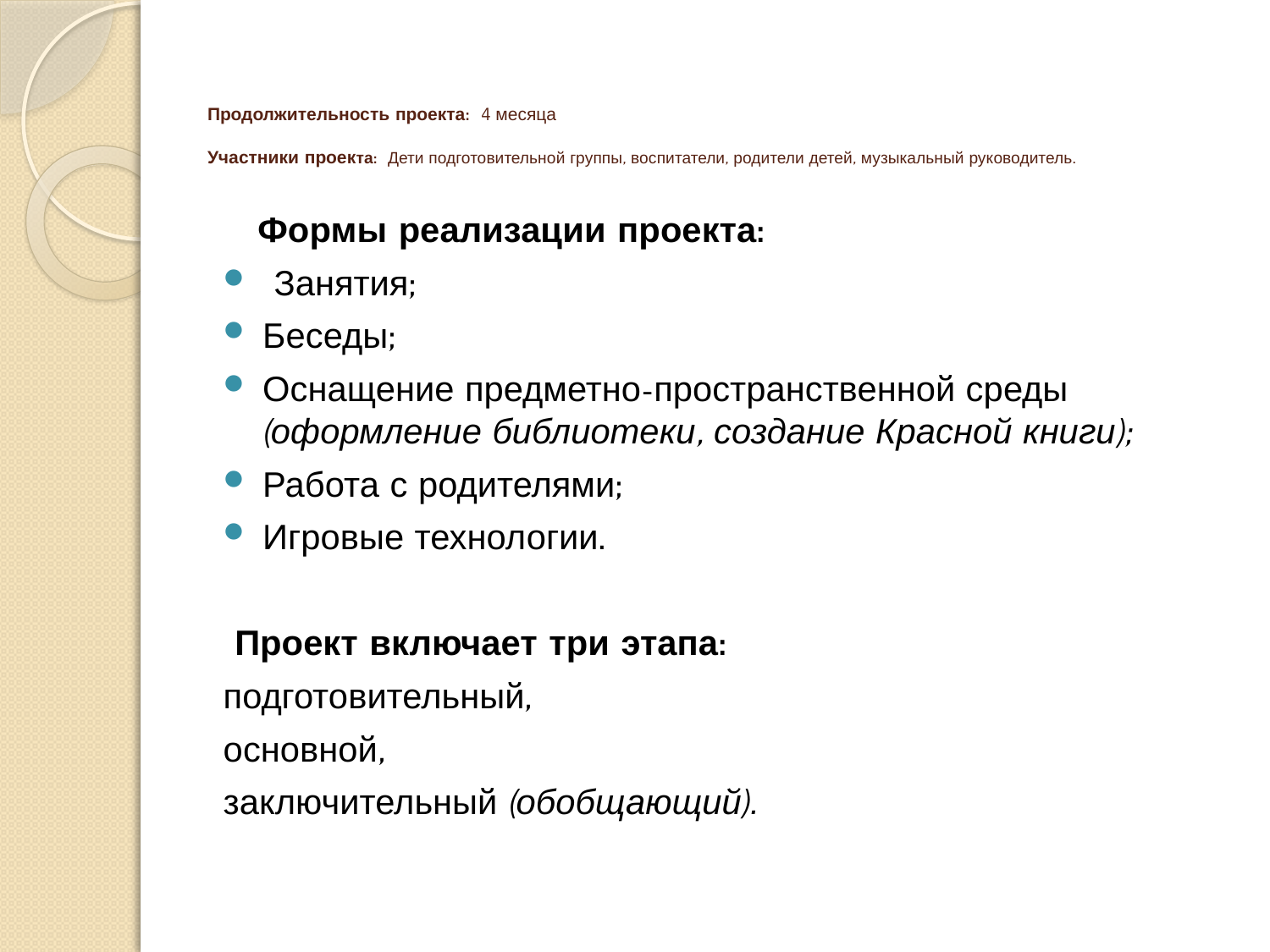

# Продолжительность проекта:  4 месяца Участники проекта:  Дети подготовительной группы, воспитатели, родители детей, музыкальный руководитель.
   Формы реализации проекта:
 Занятия;
Беседы;
Оснащение предметно-пространственной среды (оформление библиотеки, создание Красной книги);
Работа с родителями;
Игровые технологии.

 Проект включает три этапа:
подготовительный,
основной,
заключительный (обобщающий).